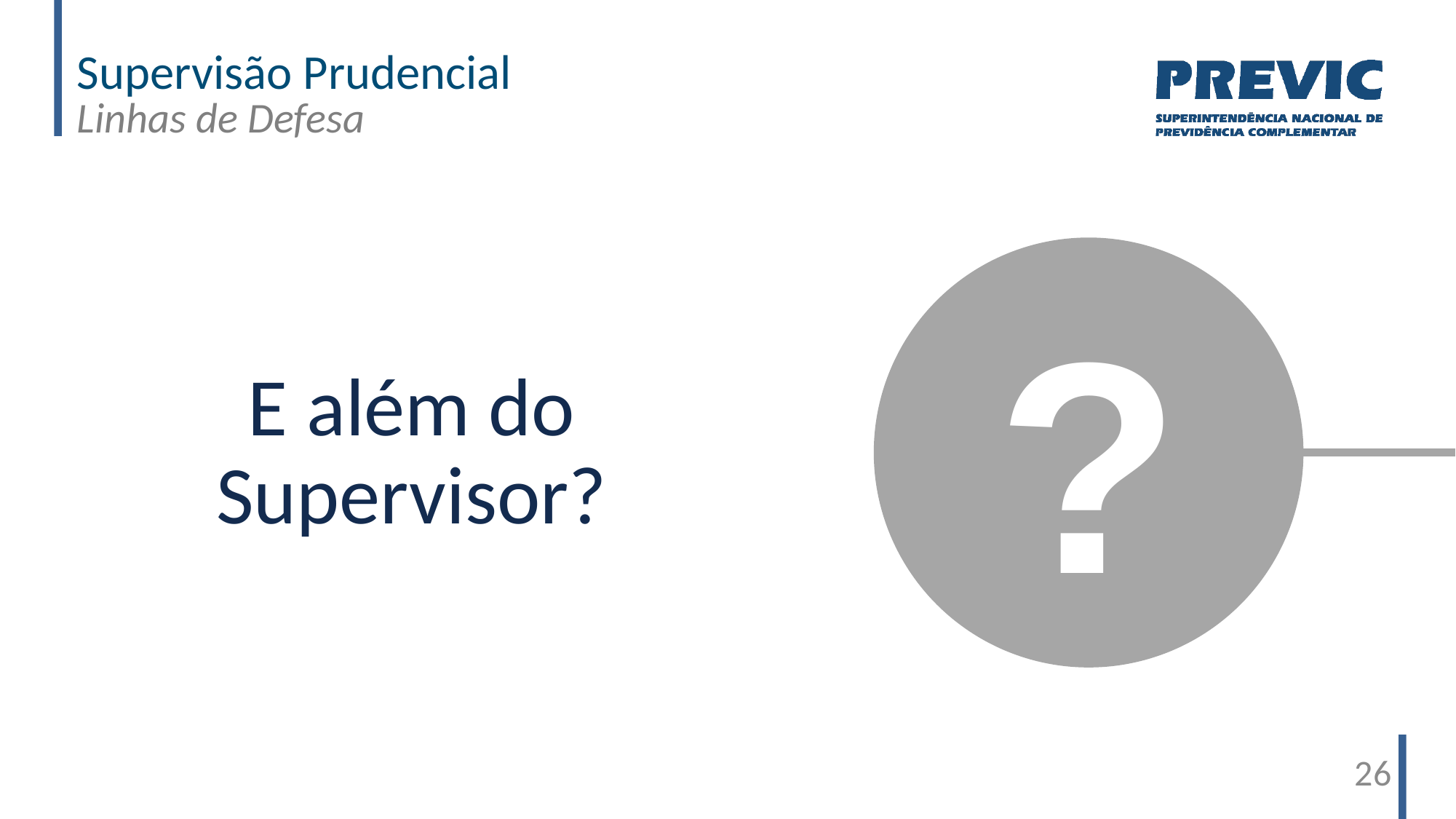

Supervisão Prudencial
Linhas de Defesa
E além do Supervisor?
?